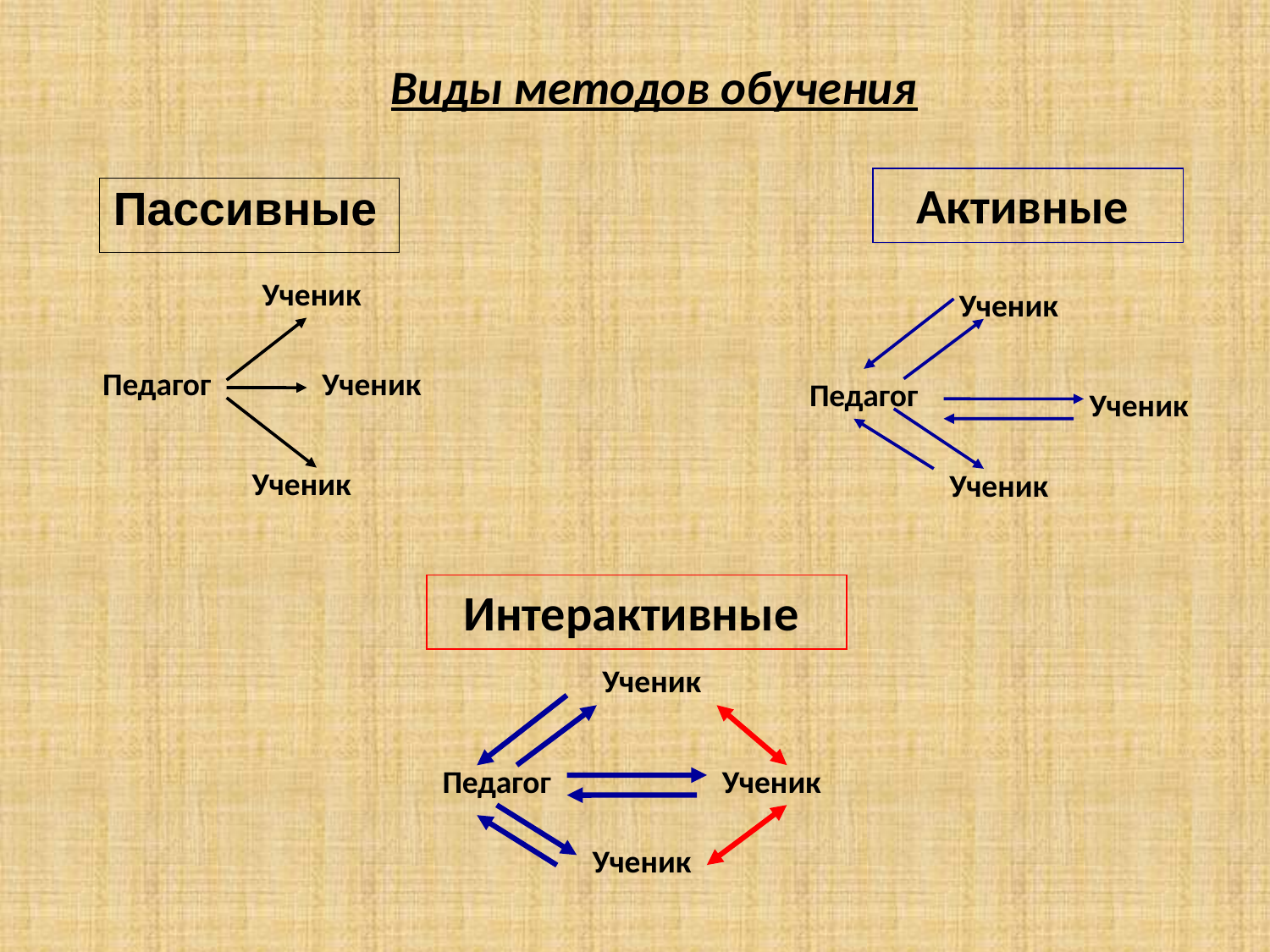

Виды методов обучения
Активные
Ученик

Педагог
Ученик

Ученик
Пассивные
Ученик

Педагог
Ученик

Ученик
Интерактивные
Ученик

Педагог
Ученик

Ученик